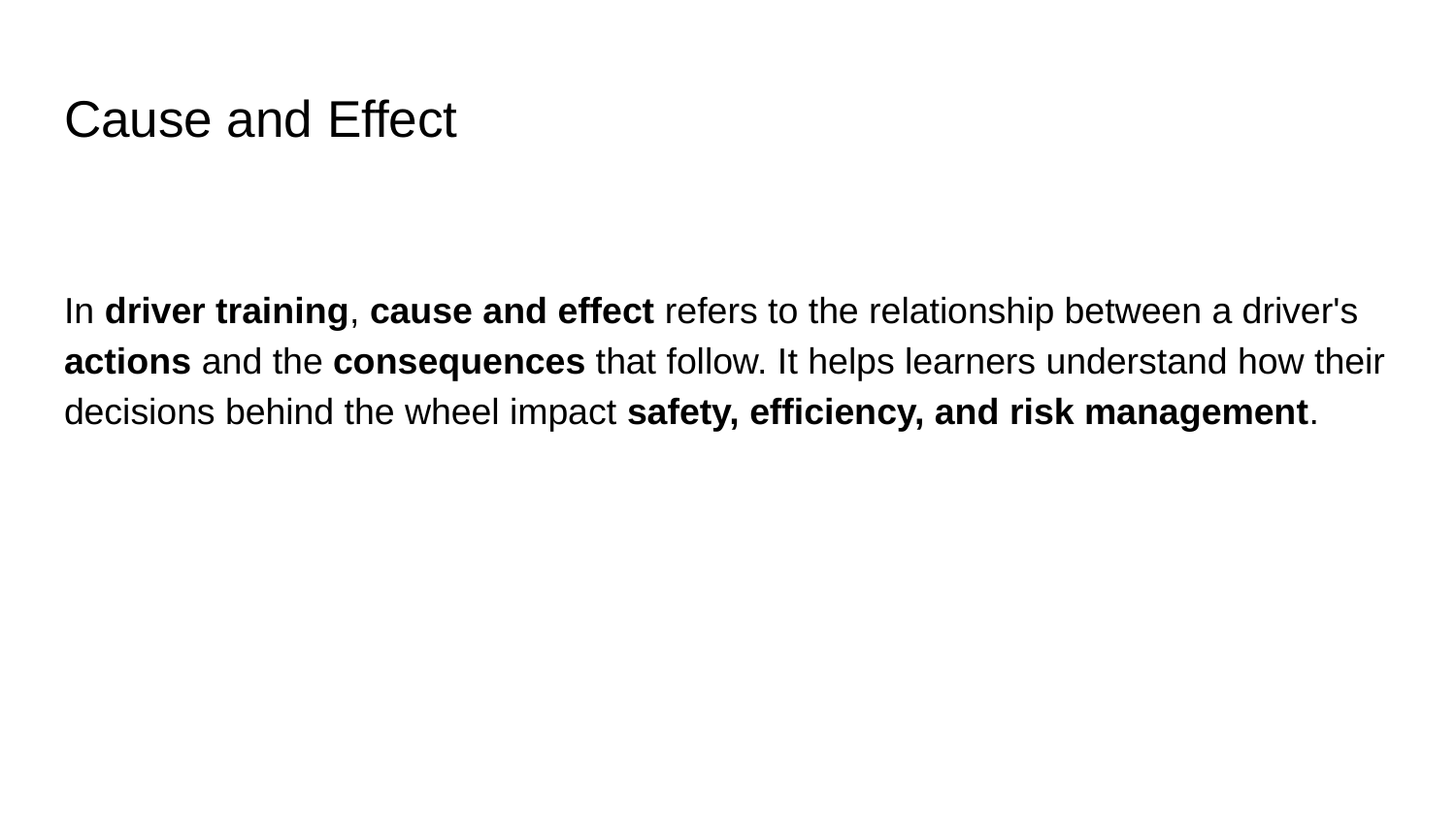

# Cause and Effect
In driver training, cause and effect refers to the relationship between a driver's actions and the consequences that follow. It helps learners understand how their decisions behind the wheel impact safety, efficiency, and risk management.